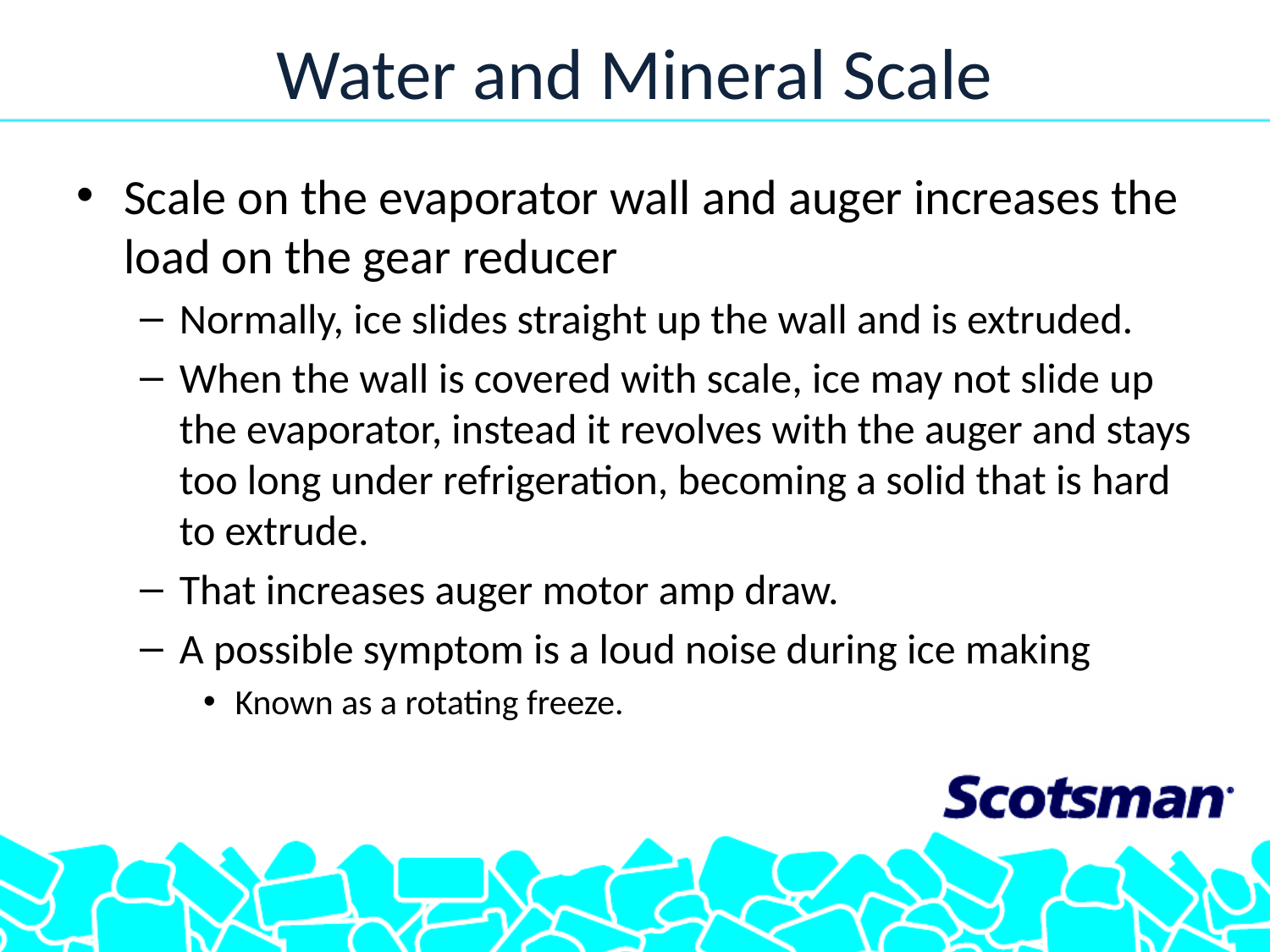

# Water and Mineral Scale
Scale on the evaporator wall and auger increases the load on the gear reducer
Normally, ice slides straight up the wall and is extruded.
When the wall is covered with scale, ice may not slide up the evaporator, instead it revolves with the auger and stays too long under refrigeration, becoming a solid that is hard to extrude.
That increases auger motor amp draw.
A possible symptom is a loud noise during ice making
Known as a rotating freeze.